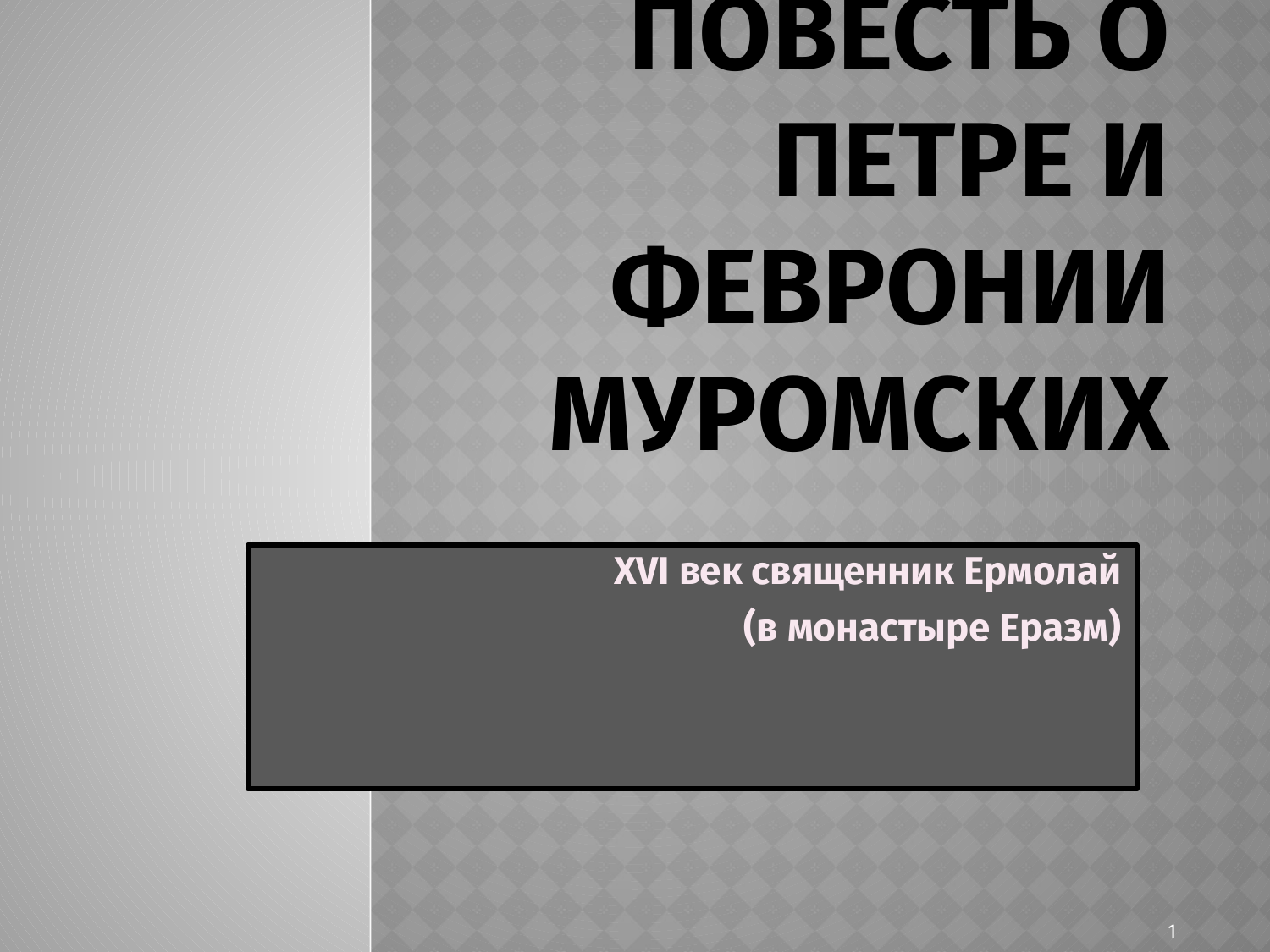

# Повесть о Петре и Февронии Муромских
XVI век священник Ермолай
(в монастыре Еразм)
1